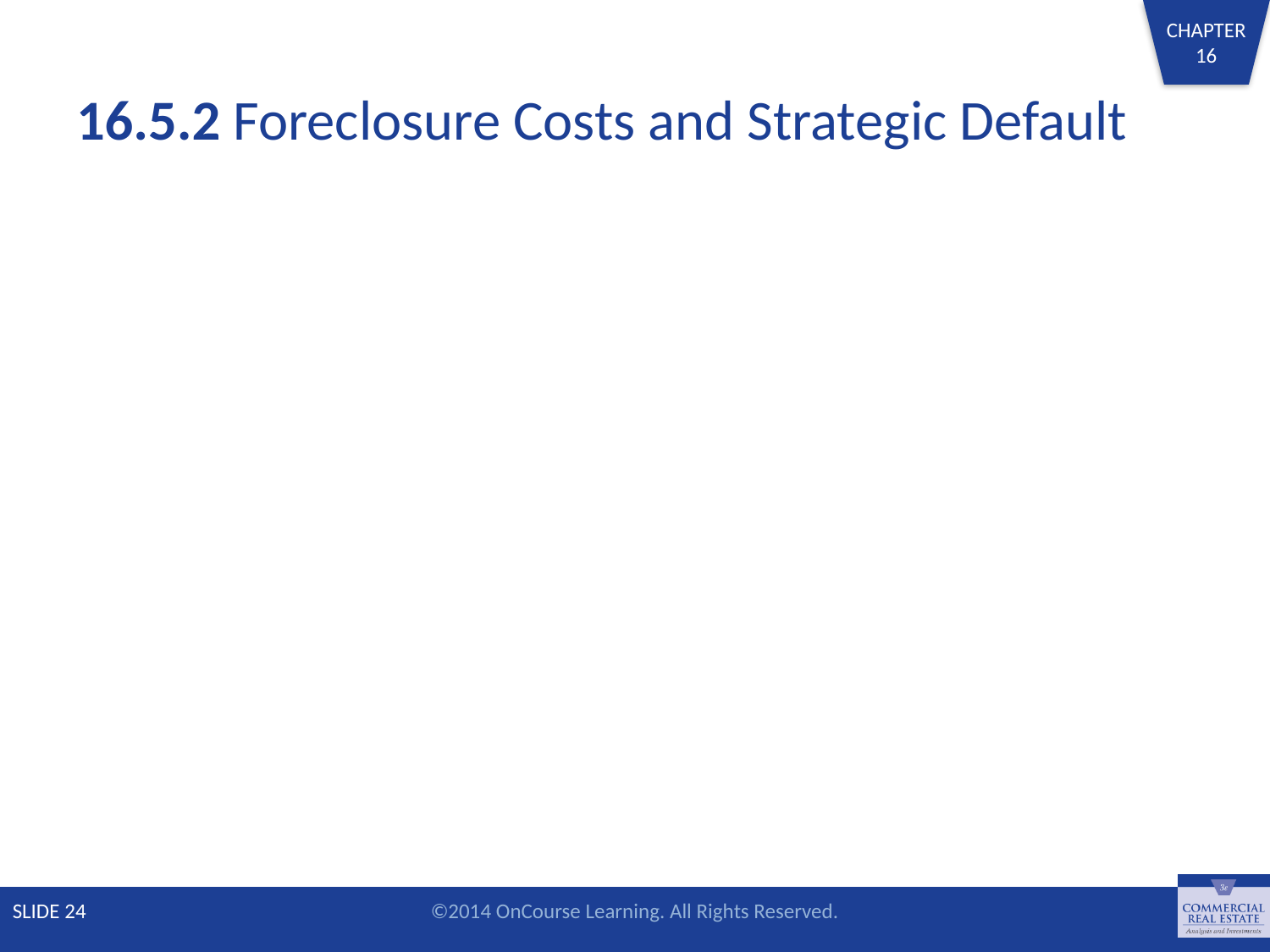

# 16.5.2 Foreclosure Costs and Strategic Default

SLIDE 24